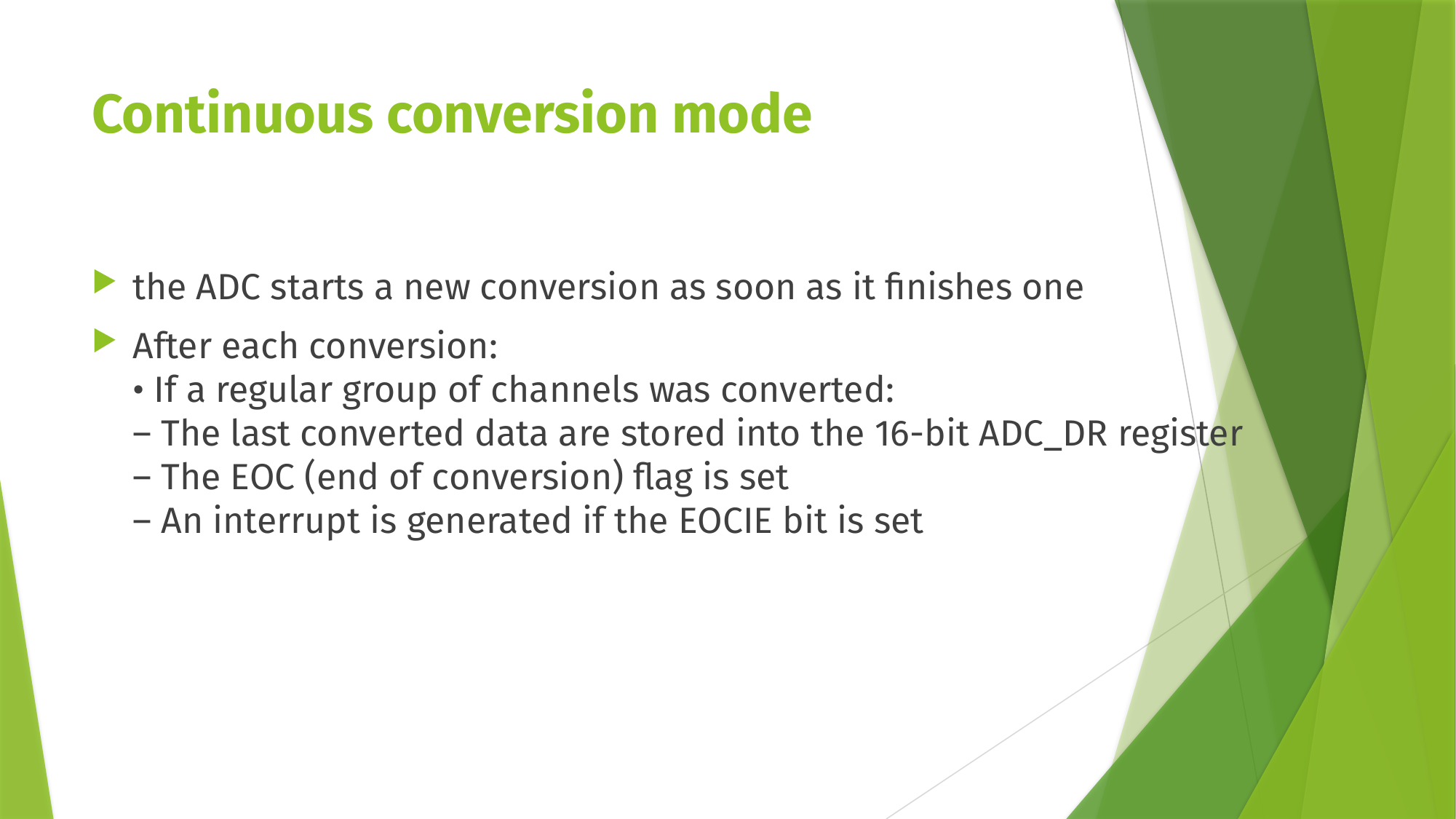

# Continuous conversion mode
the ADC starts a new conversion as soon as it finishes one
After each conversion:
• If a regular group of channels was converted:
– The last converted data are stored into the 16-bit ADC_DR register
– The EOC (end of conversion) flag is set
– An interrupt is generated if the EOCIE bit is set